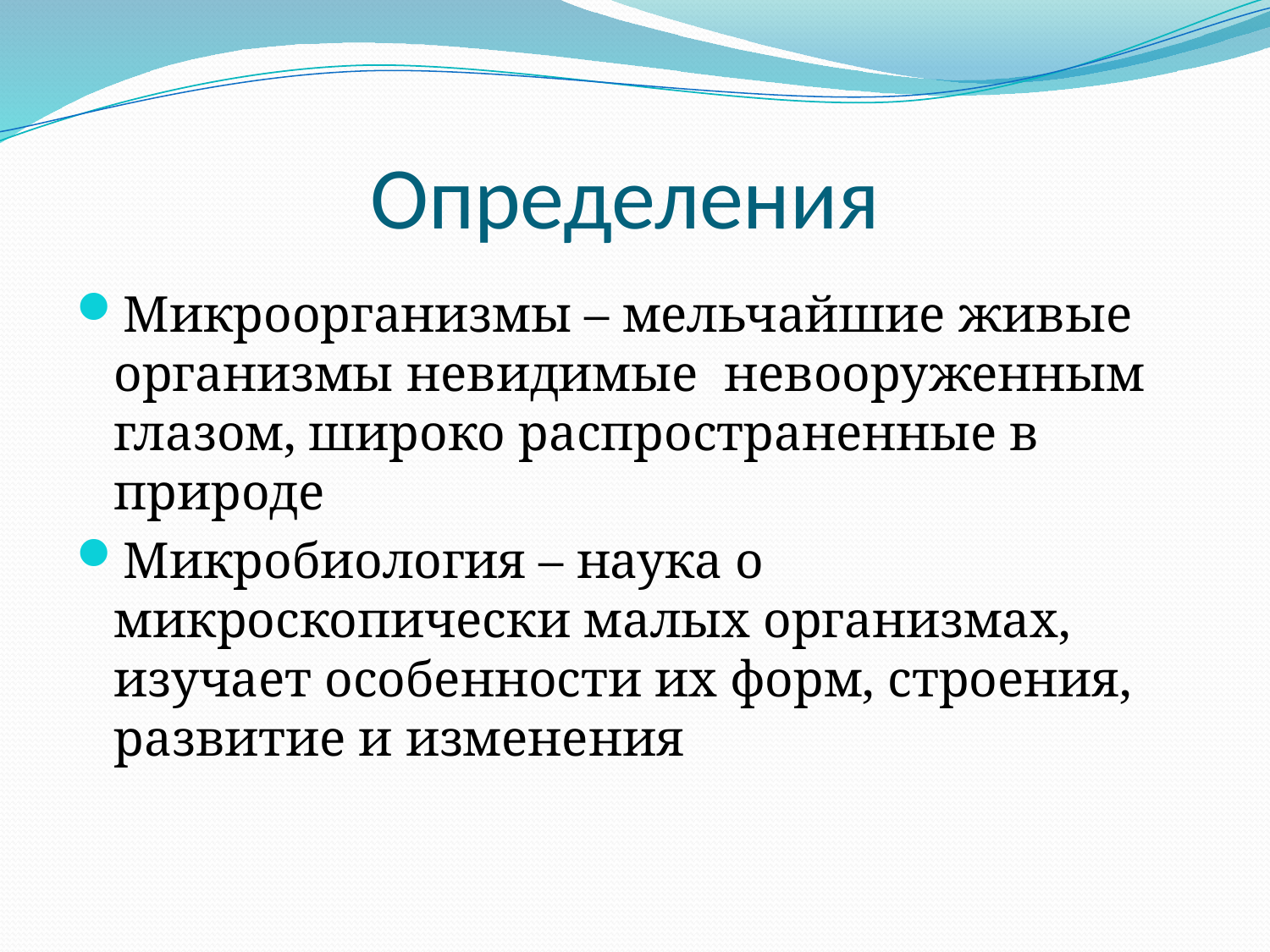

# Определения
Микроорганизмы – мельчайшие живые организмы невидимые  невооруженным глазом, широко распространенные в природе
Микробиология – наука о микроскопически малых организмах, изучает особенности их форм, строения, развитие и изменения